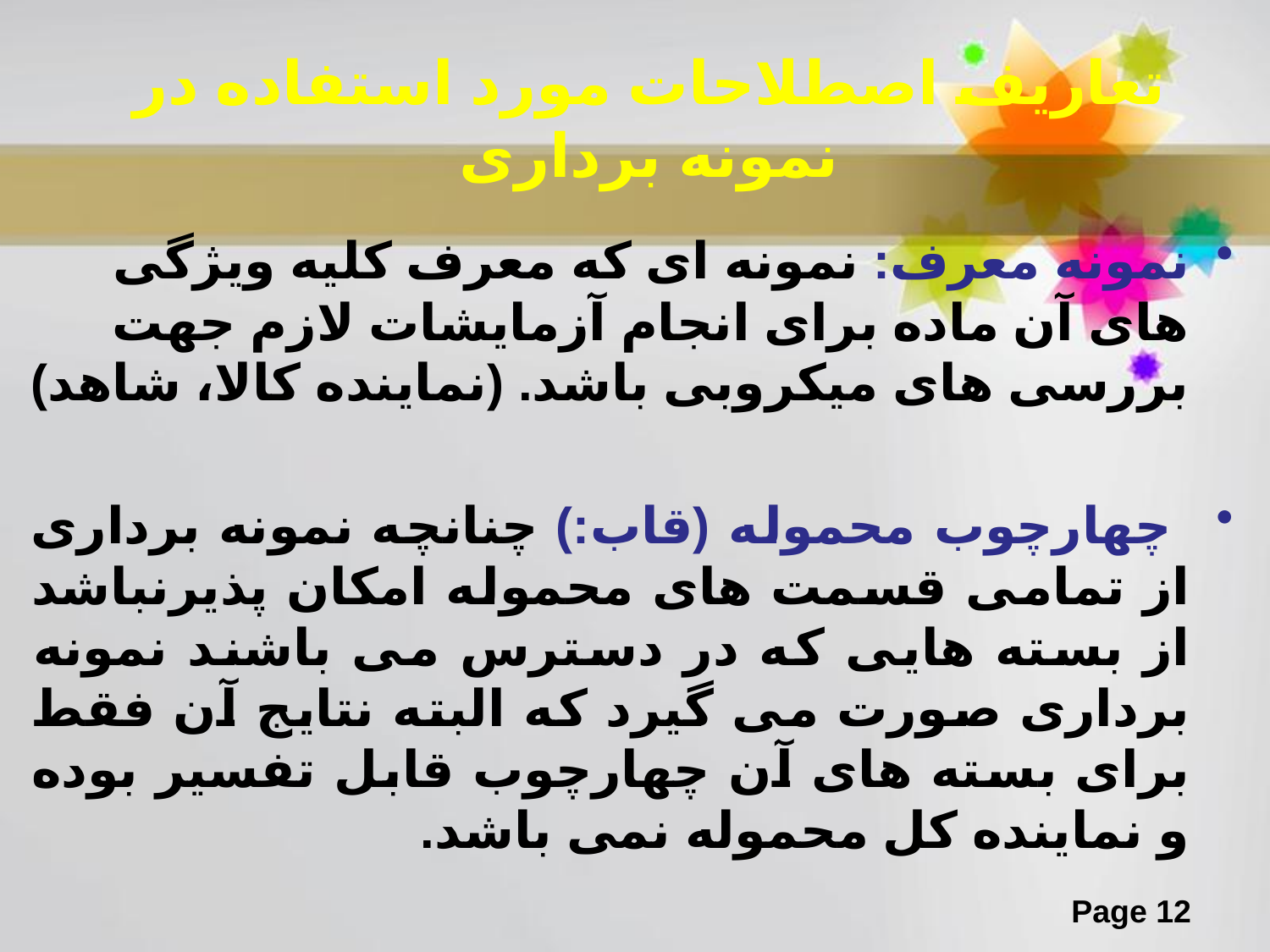

# تعاریف اصطلاحات مورد استفاده در نمونه برداری
نمونه معرف: نمونه ای که معرف کلیه ویژگی های آن ماده برای انجام آزمایشات لازم جهت بررسی های میکروبی باشد. (نماینده کالا، شاهد)

 چهارچوب محموله (قاب:) چنانچه نمونه برداری از تمامی قسمت های محموله امکان پذیرنباشد از بسته هایی که در دسترس می باشند نمونه برداری صورت می گیرد که البته نتایج آن فقط برای بسته های آن چهارچوب قابل تفسیر بوده و نماینده کل محموله نمی باشد.